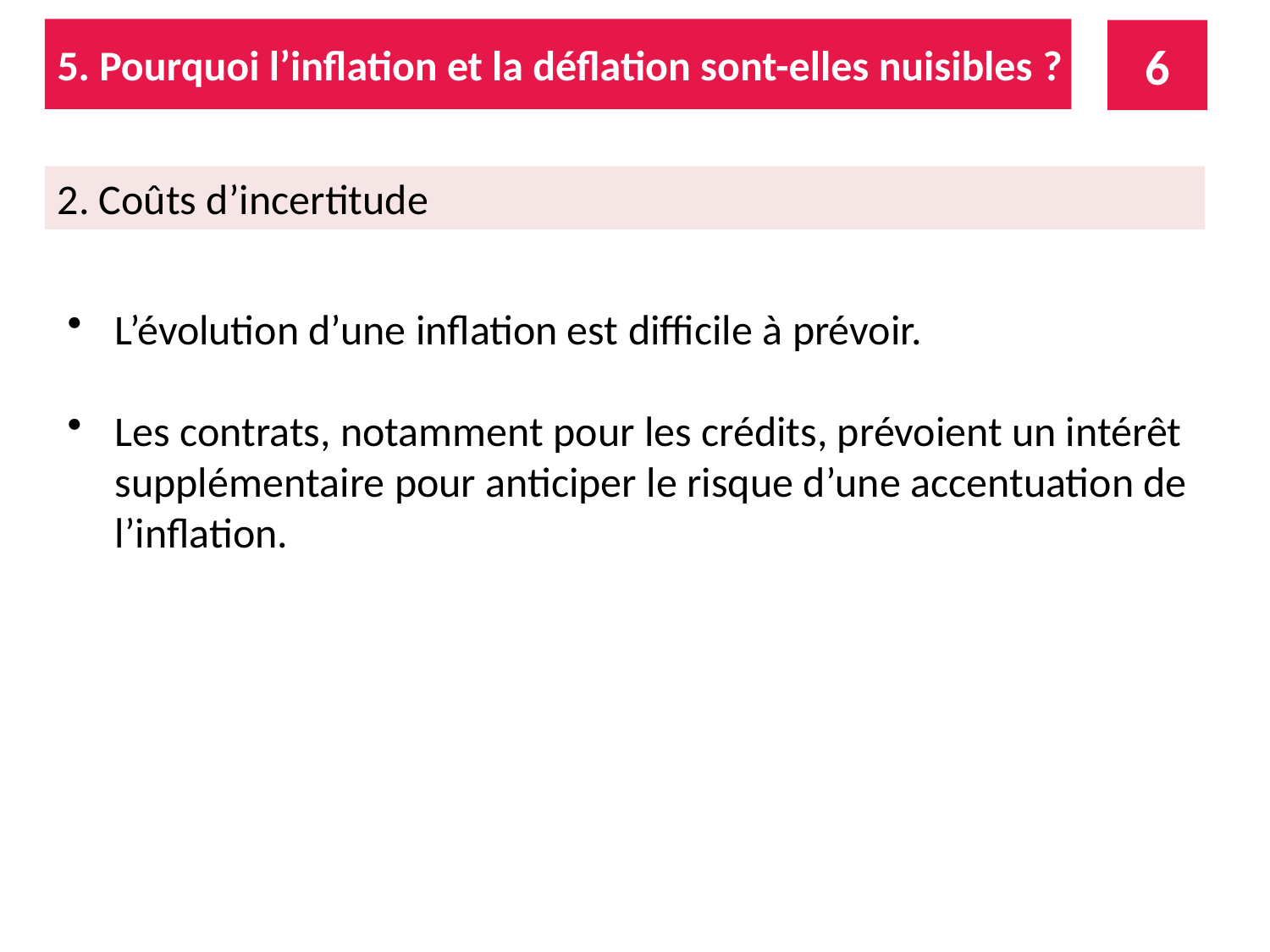

5. Pourquoi l’inflation et la déflation sont-elles nuisibles ?
6

2. Coûts d’incertitude
L’évolution d’une inflation est difficile à prévoir.

Les contrats, notamment pour les crédits, prévoient un intérêt supplémentaire pour anticiper le risque d’une accentuation de l’inflation.